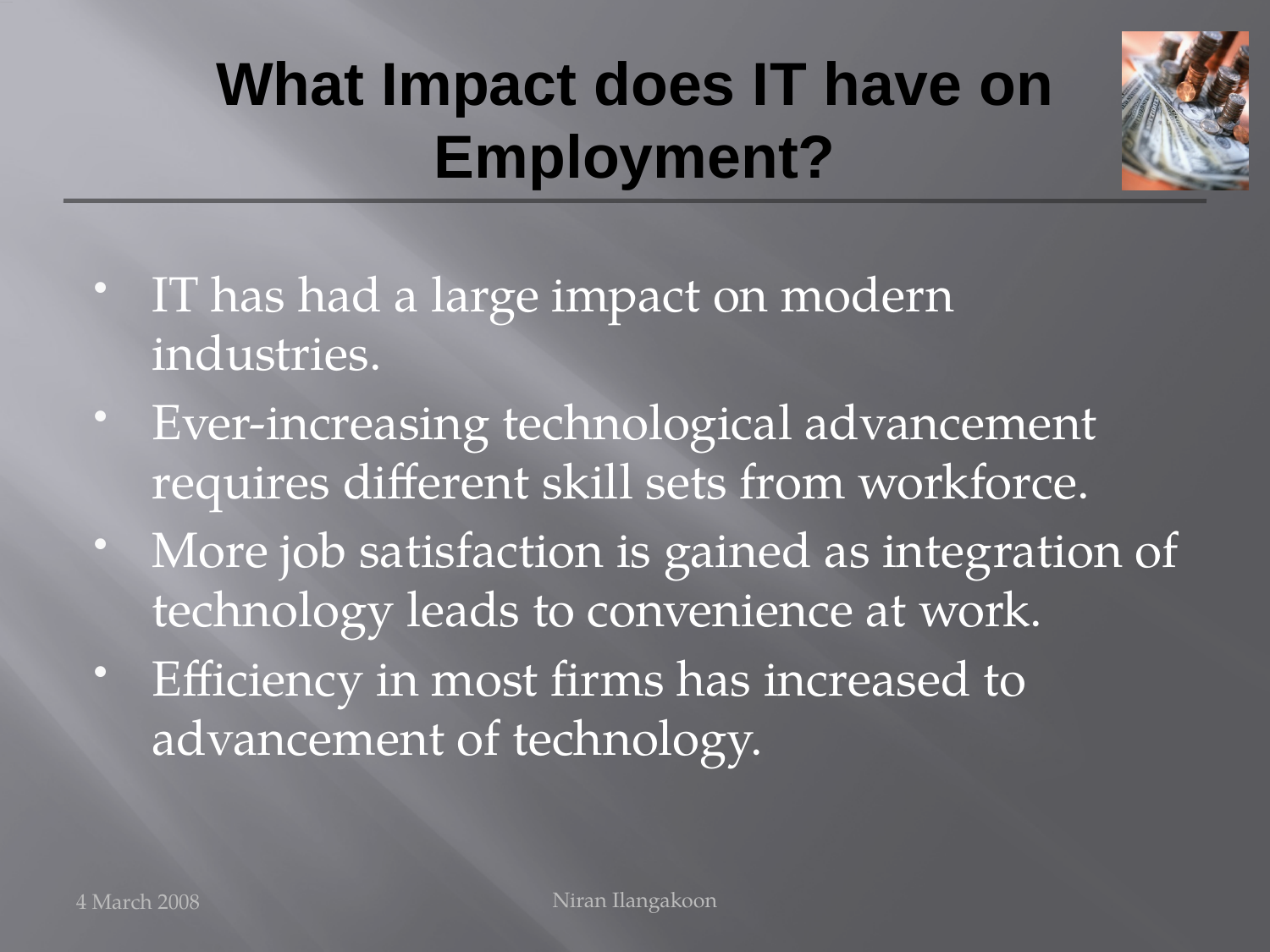

# What Impact does IT have on Employment?
IT has had a large impact on modern industries.
Ever-increasing technological advancement requires different skill sets from workforce.
More job satisfaction is gained as integration of technology leads to convenience at work.
Efficiency in most firms has increased to advancement of technology.
Niran Ilangakoon
4 March 2008